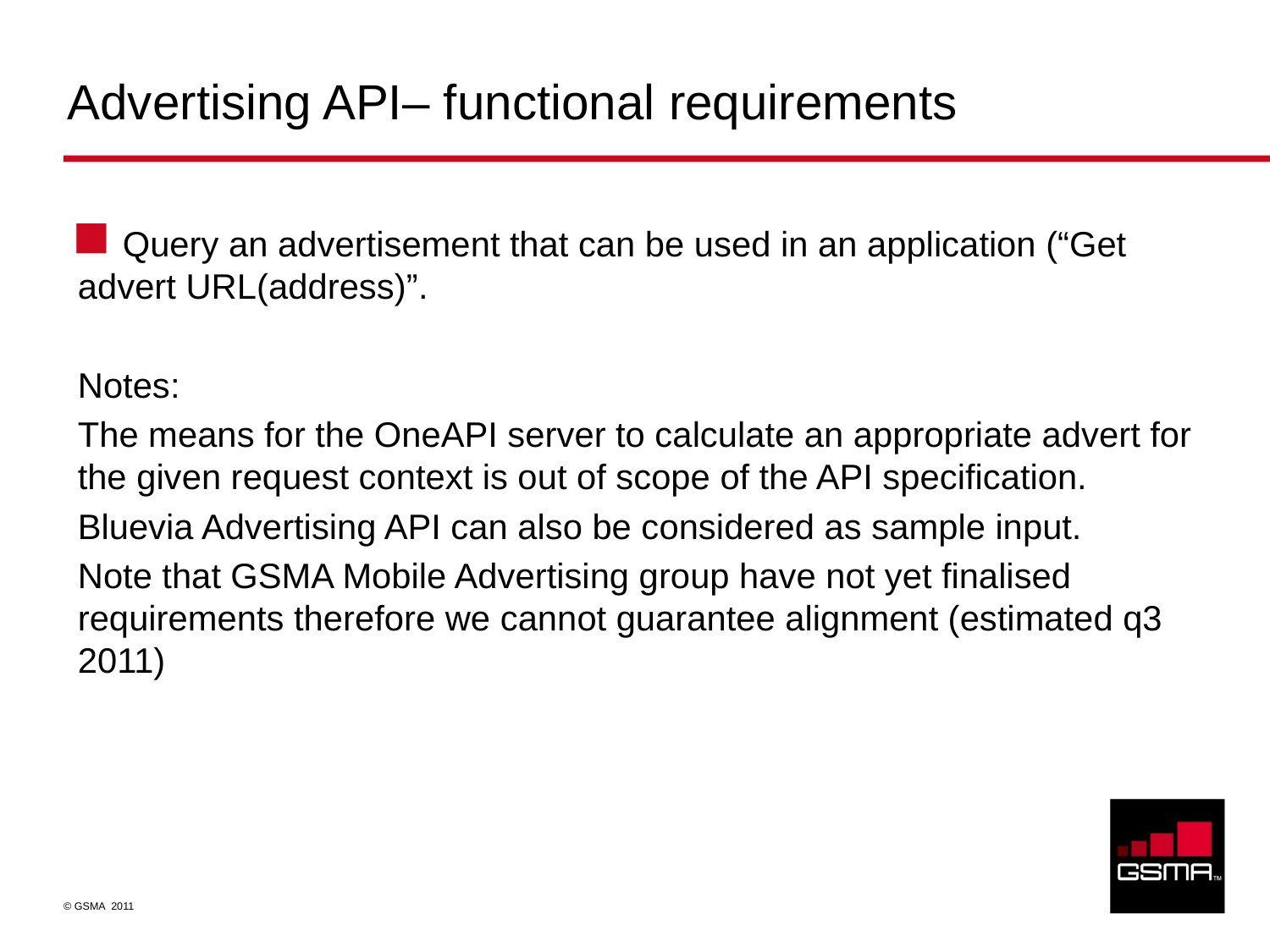

# Advertising API– functional requirements

 Query an advertisement that can be used in an application (“Get advert URL(address)”.

Notes:
The means for the OneAPI server to calculate an appropriate advert for the given request context is out of scope of the API specification.
Bluevia Advertising API can also be considered as sample input.
Note that GSMA Mobile Advertising group have not yet finalised requirements therefore we cannot guarantee alignment (estimated q3 2011)